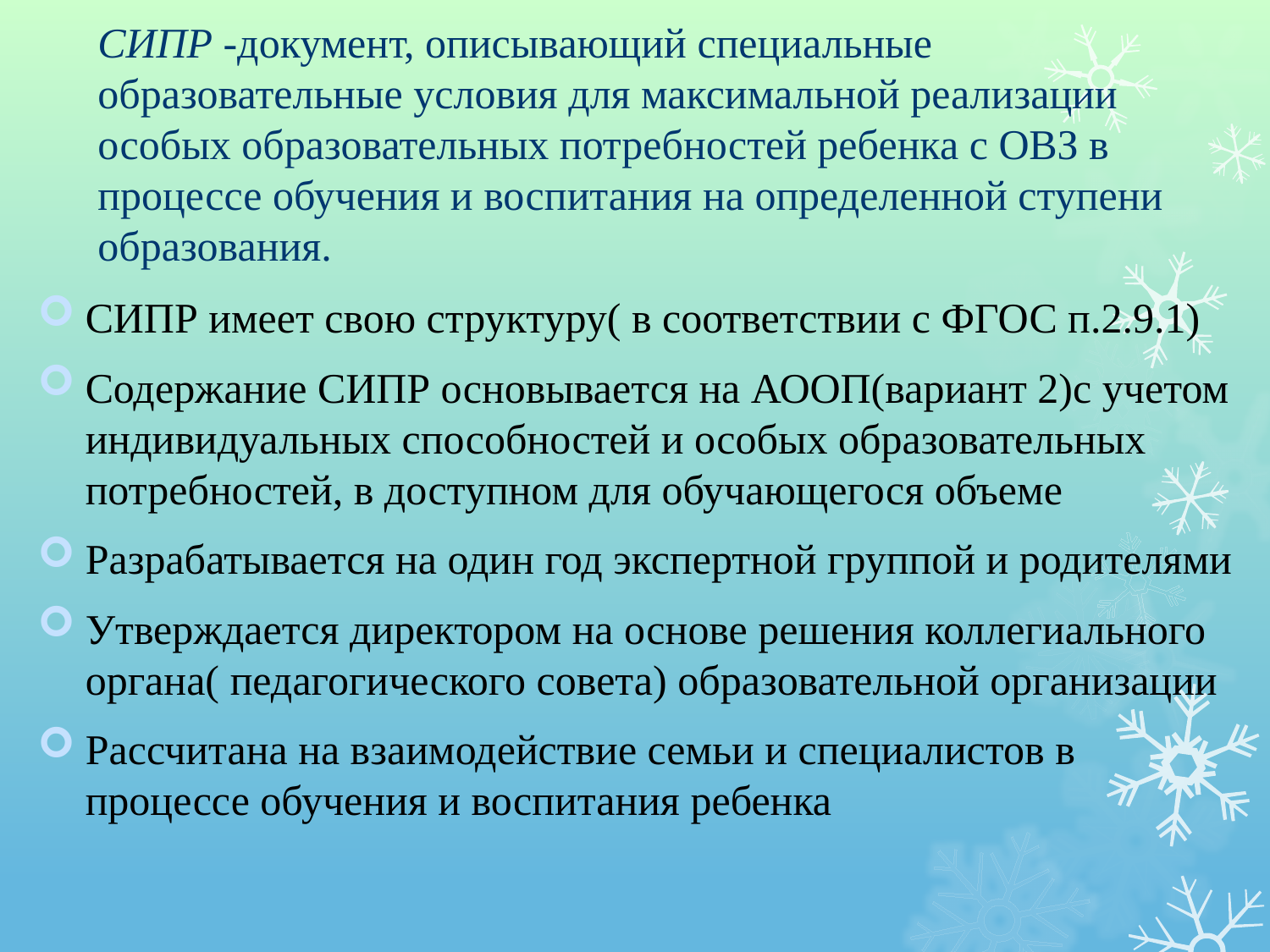

# СИПР -документ, описывающий специальные образовательные условия для максимальной реализации особых образовательных потребностей ребенка с ОВЗ в процессе обучения и воспитания на определенной ступени образования.
СИПР имеет свою структуру( в соответствии с ФГОС п.2.9.1)
Содержание СИПР основывается на АООП(вариант 2)с учетом индивидуальных способностей и особых образовательных потребностей, в доступном для обучающегося объеме
Разрабатывается на один год экспертной группой и родителями
Утверждается директором на основе решения коллегиального органа( педагогического совета) образовательной организации
Рассчитана на взаимодействие семьи и специалистов в процессе обучения и воспитания ребенка